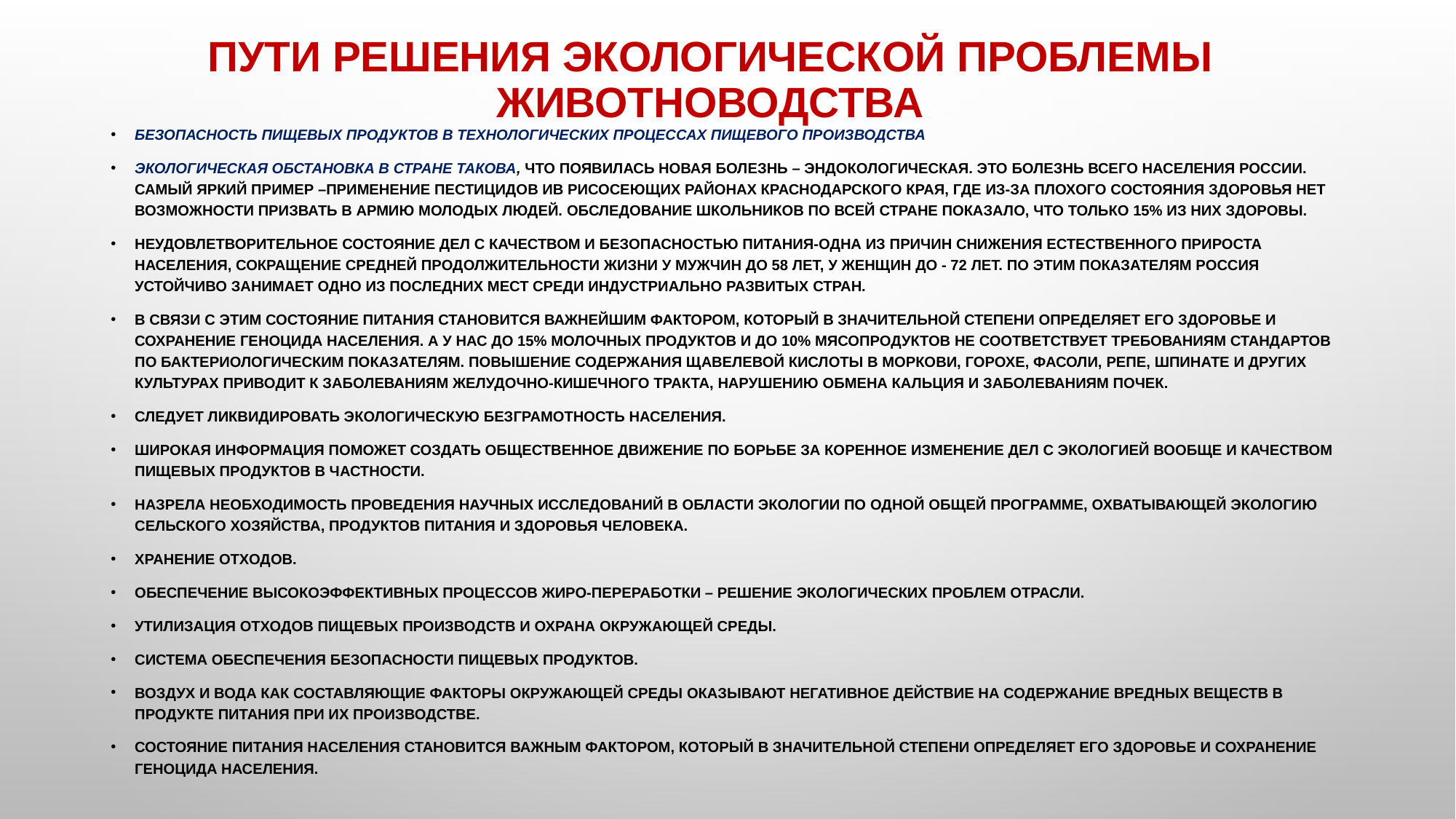

# Пути решения экологической проблемы животноводства
Безопасность пищевых продуктов в технологических процессах пищевого производства
Экологическая обстановка в стране такова, что появилась новая болезнь – эндокологическая. Это болезнь всего населения России. Самый яркий пример –применение пестицидов ив рисосеющих районах Краснодарского края, где из-за плохого состояния здоровья нет возможности призвать в армию молодых людей. Обследование школьников по всей стране показало, что только 15% из них здоровы.
Неудовлетворительное состояние дел с качеством и безопасностью питания-одна из причин снижения естественного прироста населения, сокращение средней продолжительности жизни у мужчин до 58 лет, у женщин до - 72 лет. По этим показателям Россия устойчиво занимает одно из последних мест среди индустриально развитых стран.
В связи с этим состояние питания становится важнейшим фактором, который в значительной степени определяет его здоровье и сохранение геноцида населения. А у нас до 15% молочных продуктов и до 10% мясопродуктов не соответствует требованиям стандартов по бактериологическим показателям. Повышение содержания щавелевой кислоты в моркови, горохе, фасоли, репе, шпинате и других культурах приводит к заболеваниям желудочно-кишечного тракта, нарушению обмена кальция и заболеваниям почек.
Следует ликвидировать экологическую безграмотность населения.
Широкая информация поможет создать общественное движение по борьбе за коренное изменение дел с экологией вообще и качеством пищевых продуктов в частности.
Назрела необходимость проведения научных исследований в области экологии по одной общей программе, охватывающей экологию сельского хозяйства, продуктов питания и здоровья человека.
Хранение отходов.
Обеспечение высокоэффективных процессов жиро-переработки – решение экологических проблем отрасли.
Утилизация отходов пищевых производств и охрана окружающей среды.
Система обеспечения безопасности пищевых продуктов.
Воздух и вода как составляющие факторы окружающей среды оказывают негативное действие на содержание вредных веществ в продукте питания при их производстве.
Состояние питания населения становится важным фактором, который в значительной степени определяет его здоровье и сохранение геноцида населения.